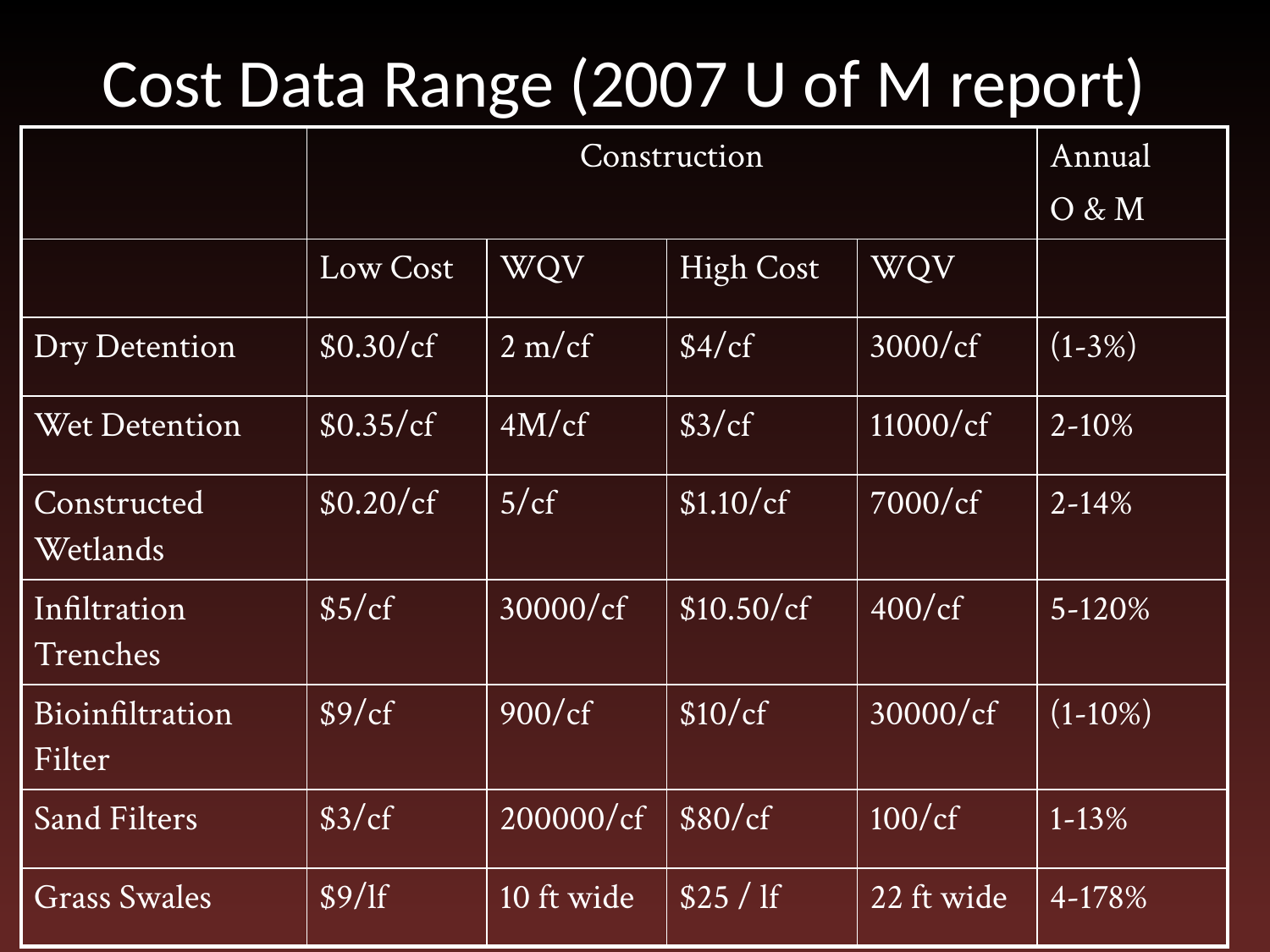

# Cost Data Range (2007 U of M report)
|  | Construction |  |  |  | Annual O & M |
| --- | --- | --- | --- | --- | --- |
|  | Low Cost | WQV | High Cost | WQV |  |
| Dry Detention | $0.30/cf | 2 m/cf | $4/cf | 3000/cf | (1-3%) |
| Wet Detention | $0.35/cf | 4M/cf | $3/cf | 11000/cf | 2-10% |
| Constructed Wetlands | $0.20/cf | 5/cf | $1.10/cf | 7000/cf | 2-14% |
| Infiltration Trenches | $5/cf | 30000/cf | $10.50/cf | 400/cf | 5-120% |
| Bioinfiltration Filter | $9/cf | 900/cf | $10/cf | 30000/cf | (1-10%) |
| Sand Filters | $3/cf | 200000/cf | $80/cf | 100/cf | 1-13% |
| Grass Swales | $9/lf | 10 ft wide | $25 / lf | 22 ft wide | 4-178% |